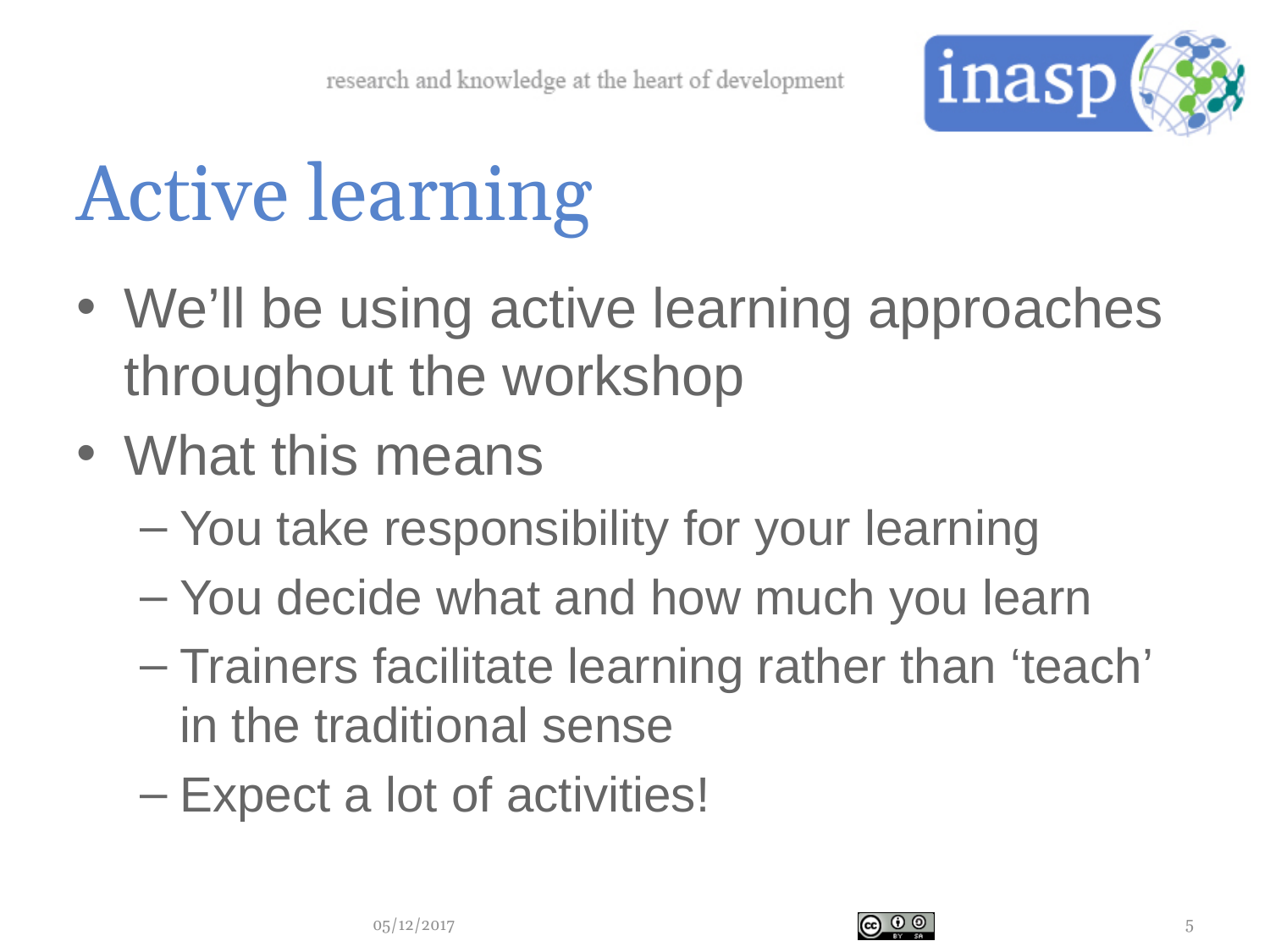

# Active learning
We’ll be using active learning approaches throughout the workshop
What this means
You take responsibility for your learning
You decide what and how much you learn
Trainers facilitate learning rather than ‘teach’ in the traditional sense
Expect a lot of activities!
05/12/2017

5